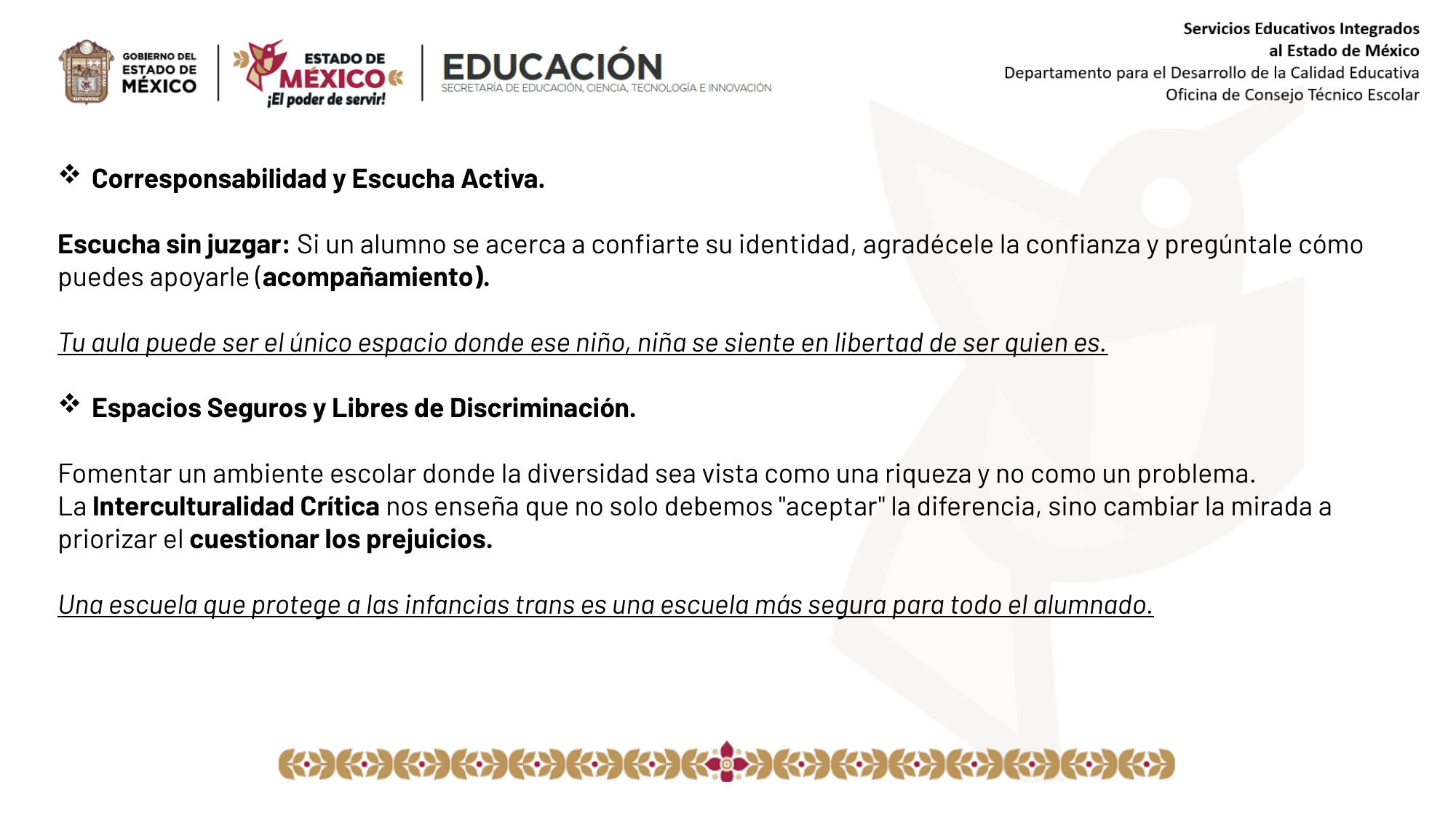

Corresponsabilidad y Escucha Activa.

Escucha sin juzgar: Si un alumno se acerca a confiarte su identidad, agradécele la confianza y pregúntale cómo puedes apoyarle (acompañamiento).

Tu aula puede ser el único espacio donde ese niño, niña se siente en libertad de ser quien es.

Espacios Seguros y Libres de Discriminación.

Fomentar un ambiente escolar donde la diversidad sea vista como una riqueza y no como un problema.
La Interculturalidad Crítica nos enseña que no solo debemos "aceptar" la diferencia, sino cambiar la mirada a priorizar el cuestionar los prejuicios.

Una escuela que protege a las infancias trans es una escuela más segura para todo el alumnado.